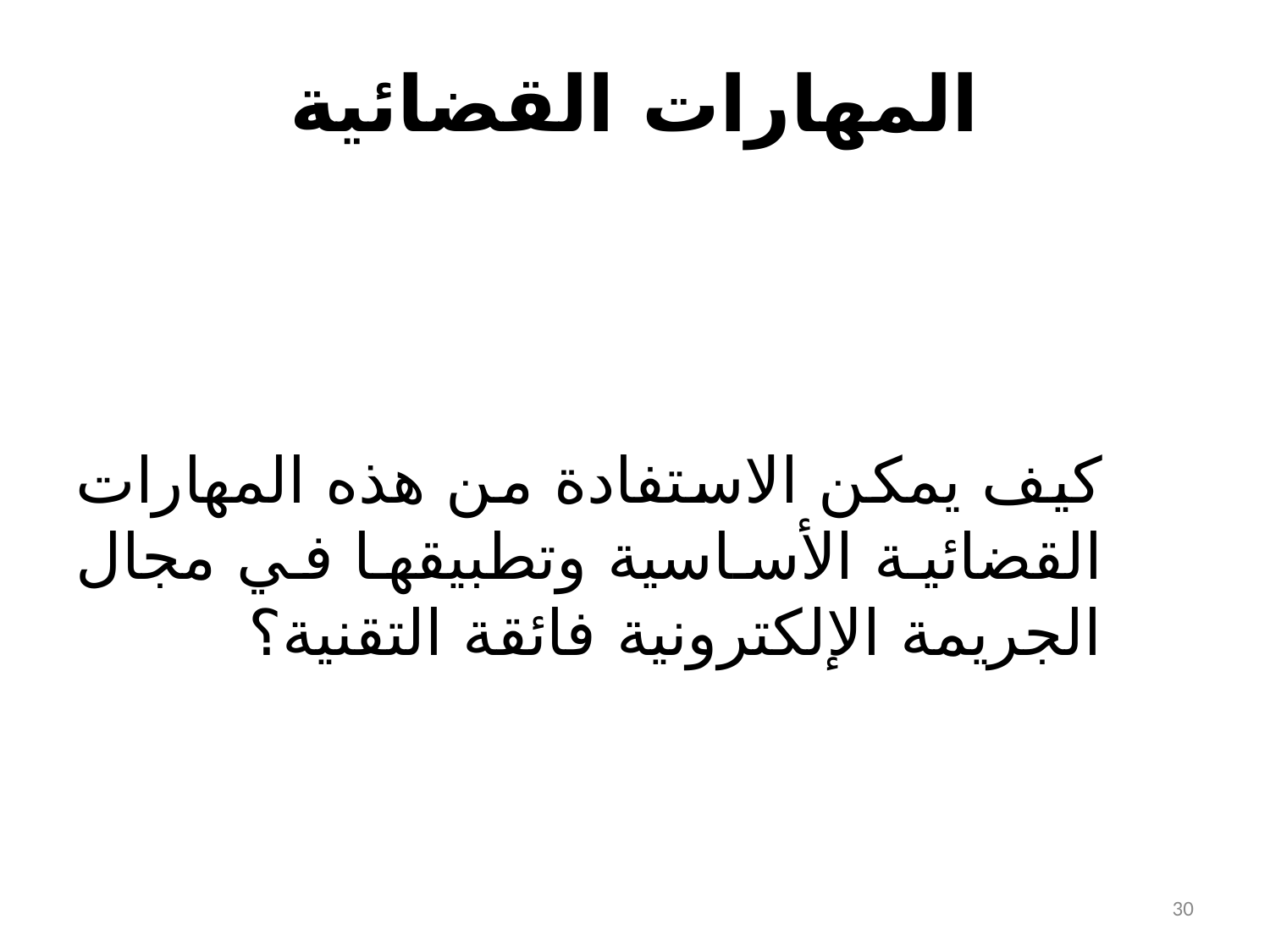

# المهارات القضائية

كيف يمكن الاستفادة من هذه المهارات القضائية الأساسية وتطبيقها في مجال الجريمة الإلكترونية فائقة التقنية؟

30